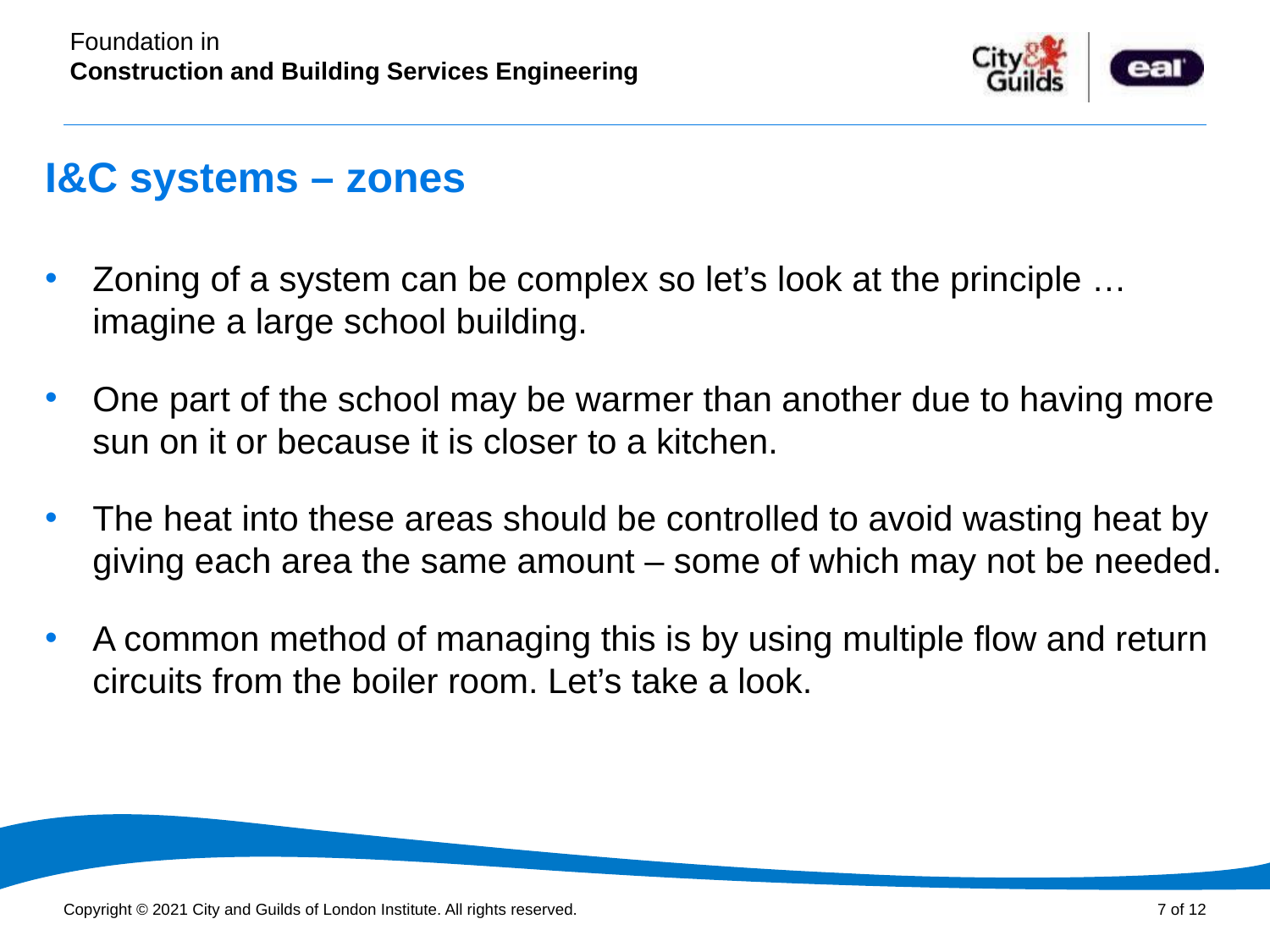

# I&C systems – zones
Zoning of a system can be complex so let’s look at the principle … imagine a large school building.
One part of the school may be warmer than another due to having more sun on it or because it is closer to a kitchen.
The heat into these areas should be controlled to avoid wasting heat by giving each area the same amount – some of which may not be needed.
A common method of managing this is by using multiple flow and return circuits from the boiler room. Let’s take a look.